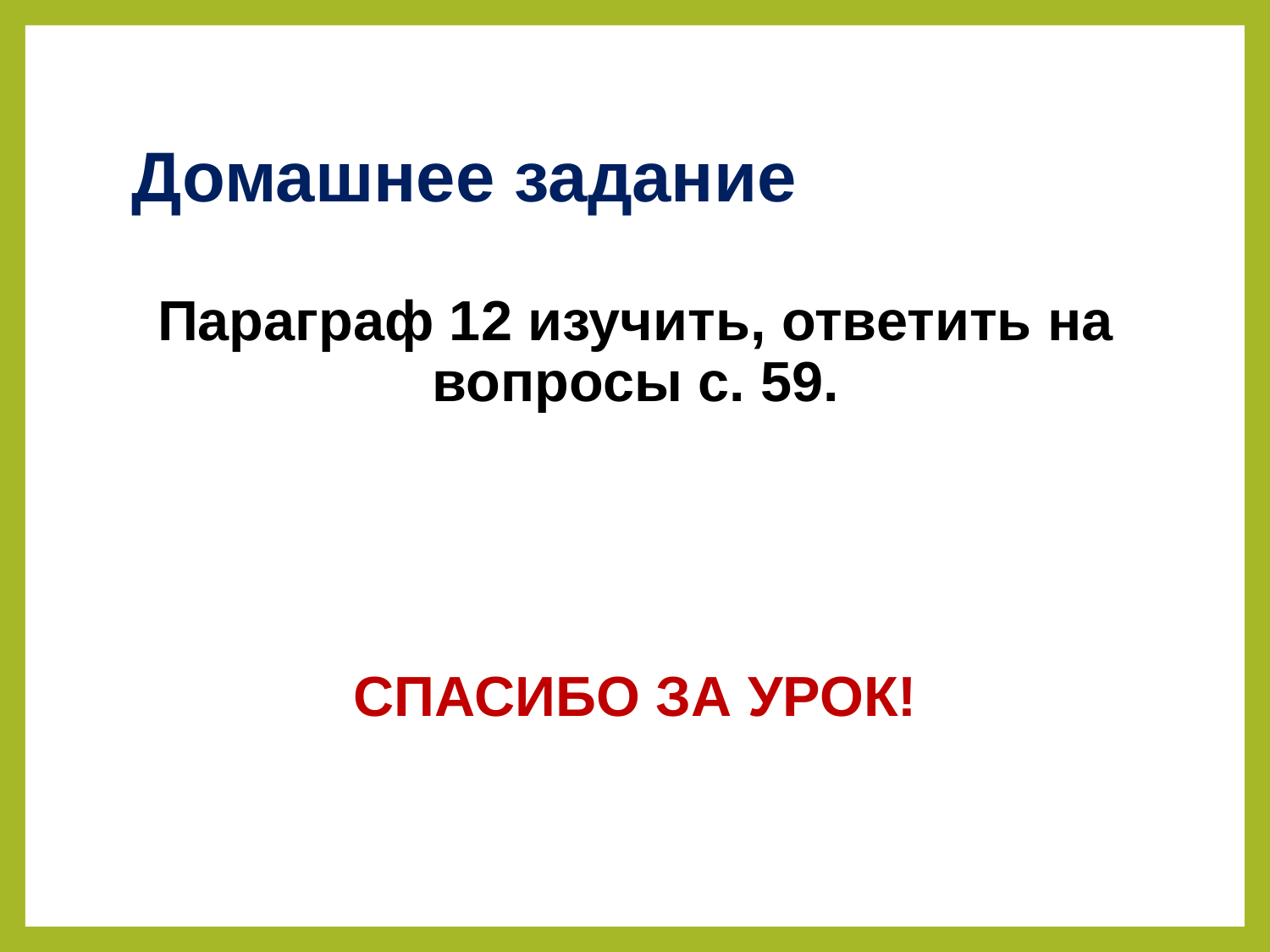

# Домашнее задание
Параграф 12 изучить, ответить на вопросы с. 59.

СПАСИБО ЗА УРОК!